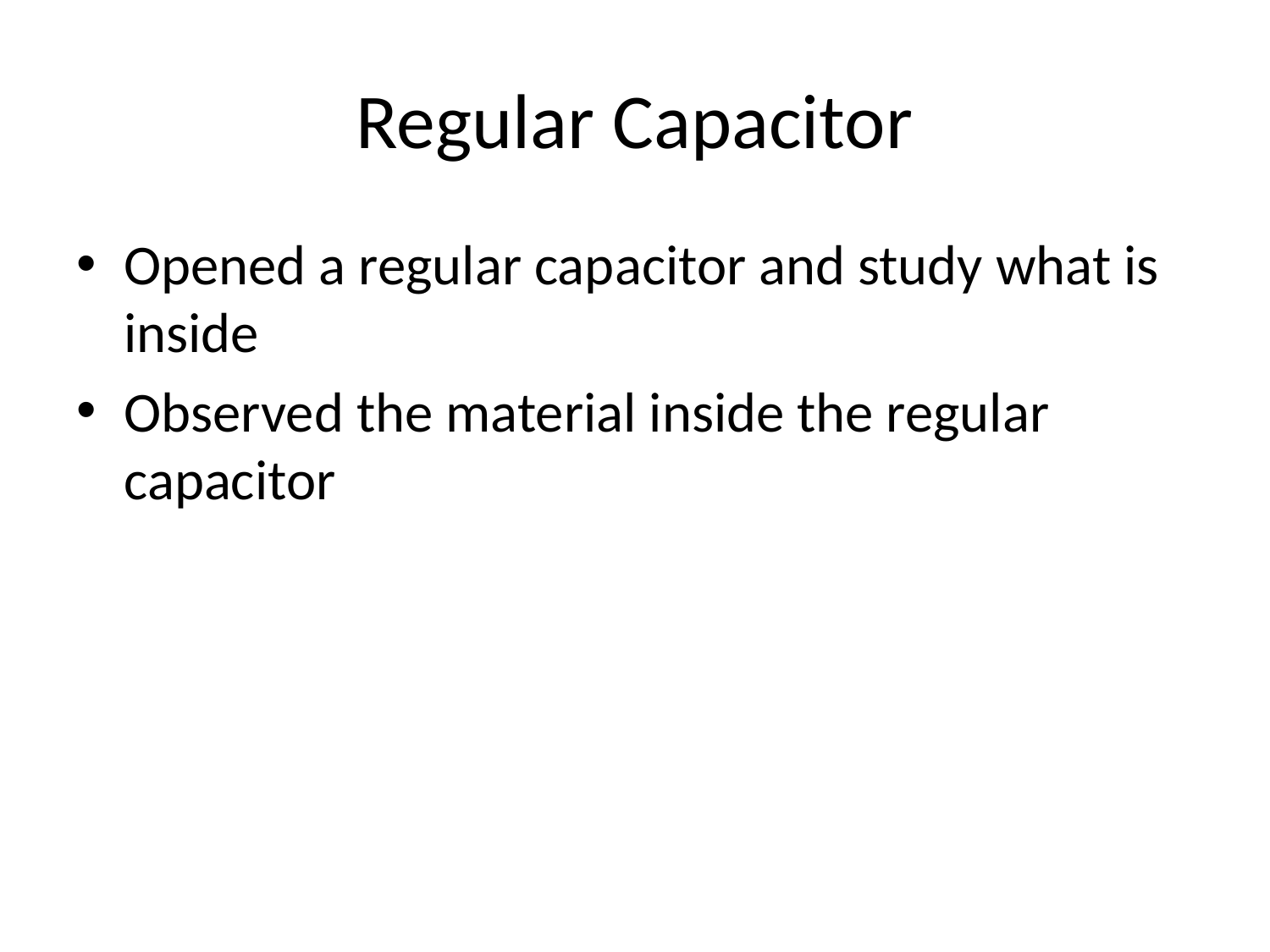

# Regular Capacitor
Opened a regular capacitor and study what is inside
Observed the material inside the regular capacitor